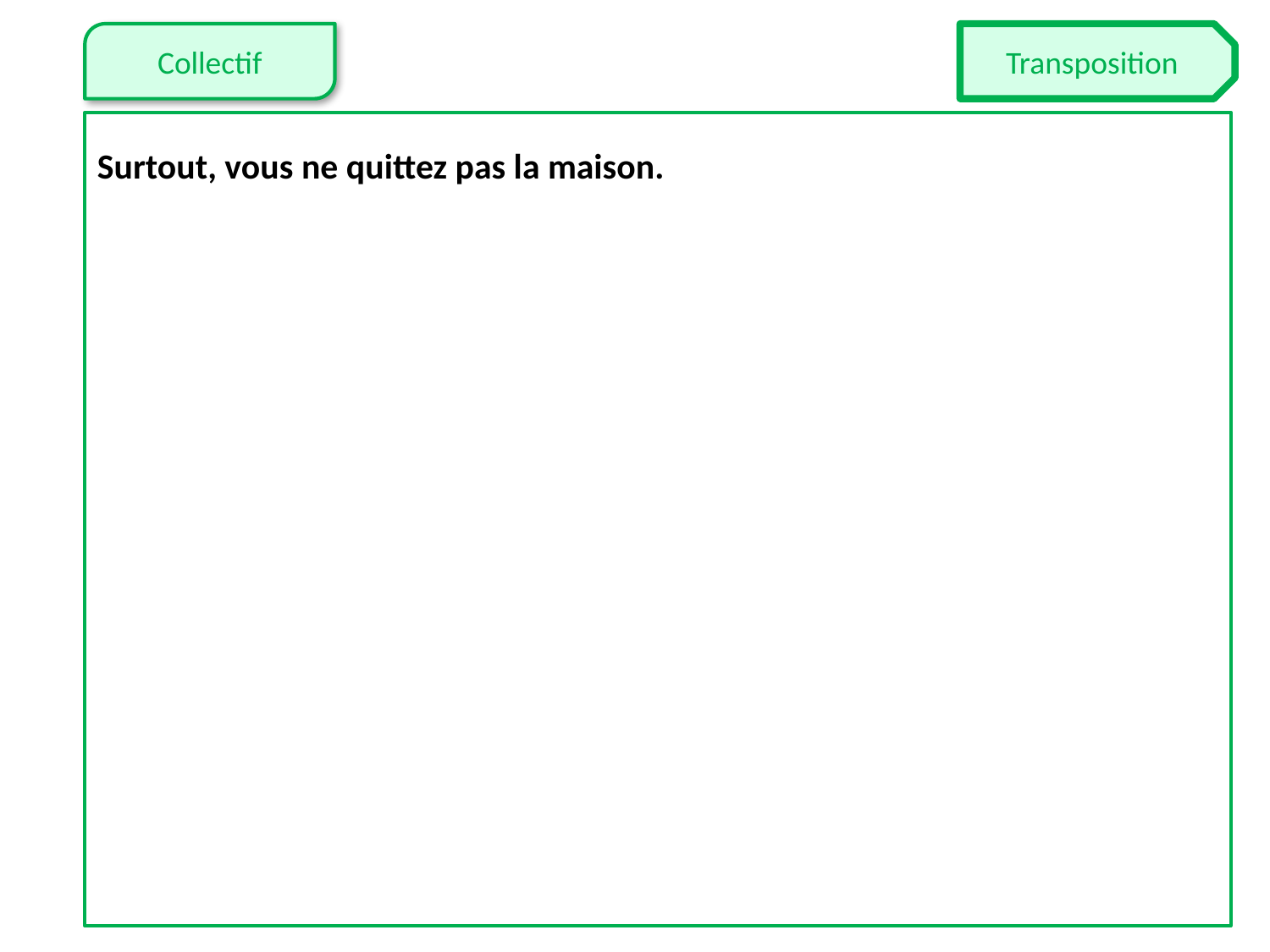

Surtout, vous ne quittez pas la maison.